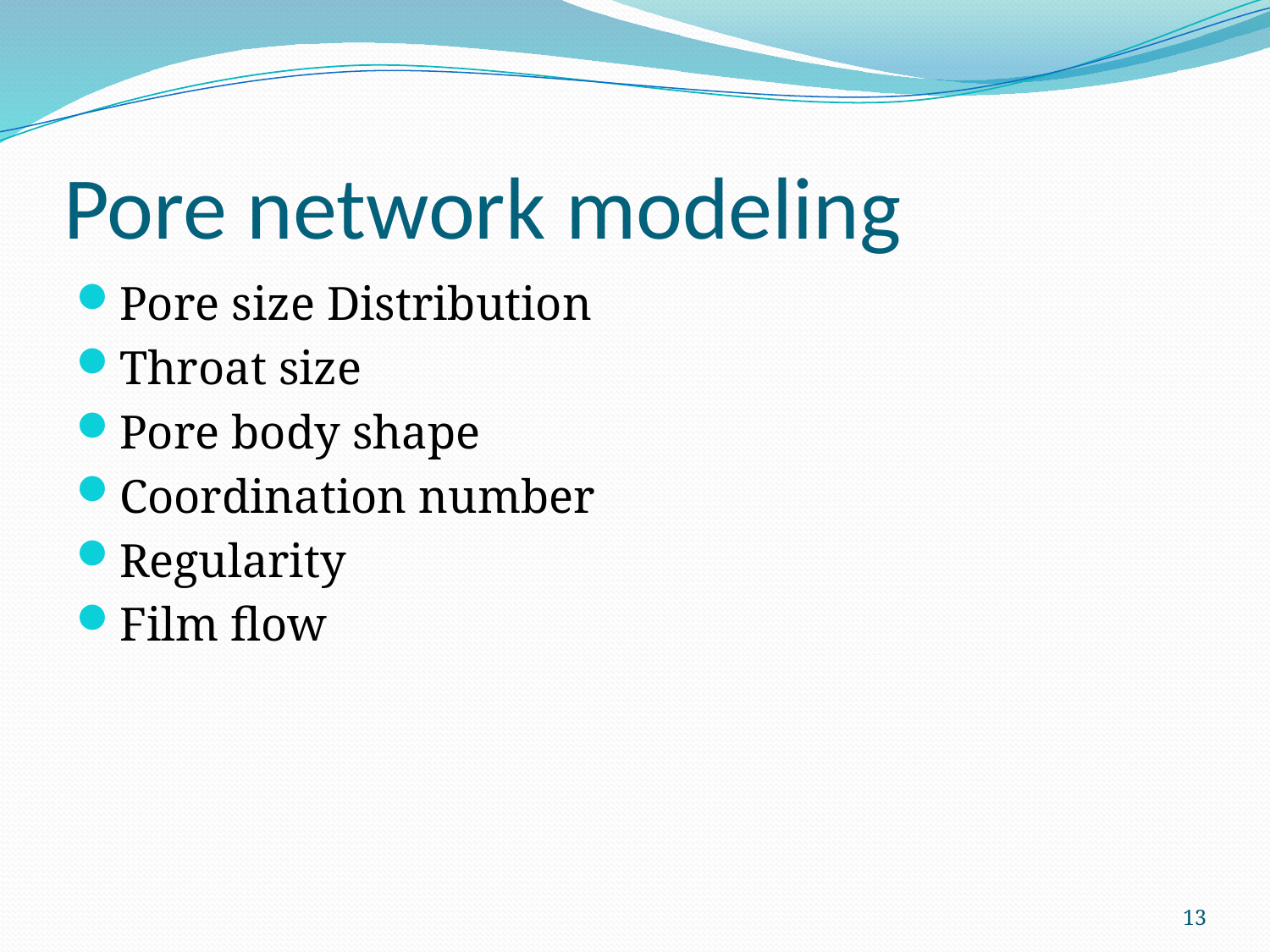

# Pore network modeling
Pore size Distribution
Throat size
Pore body shape
Coordination number
Regularity
Film flow

13